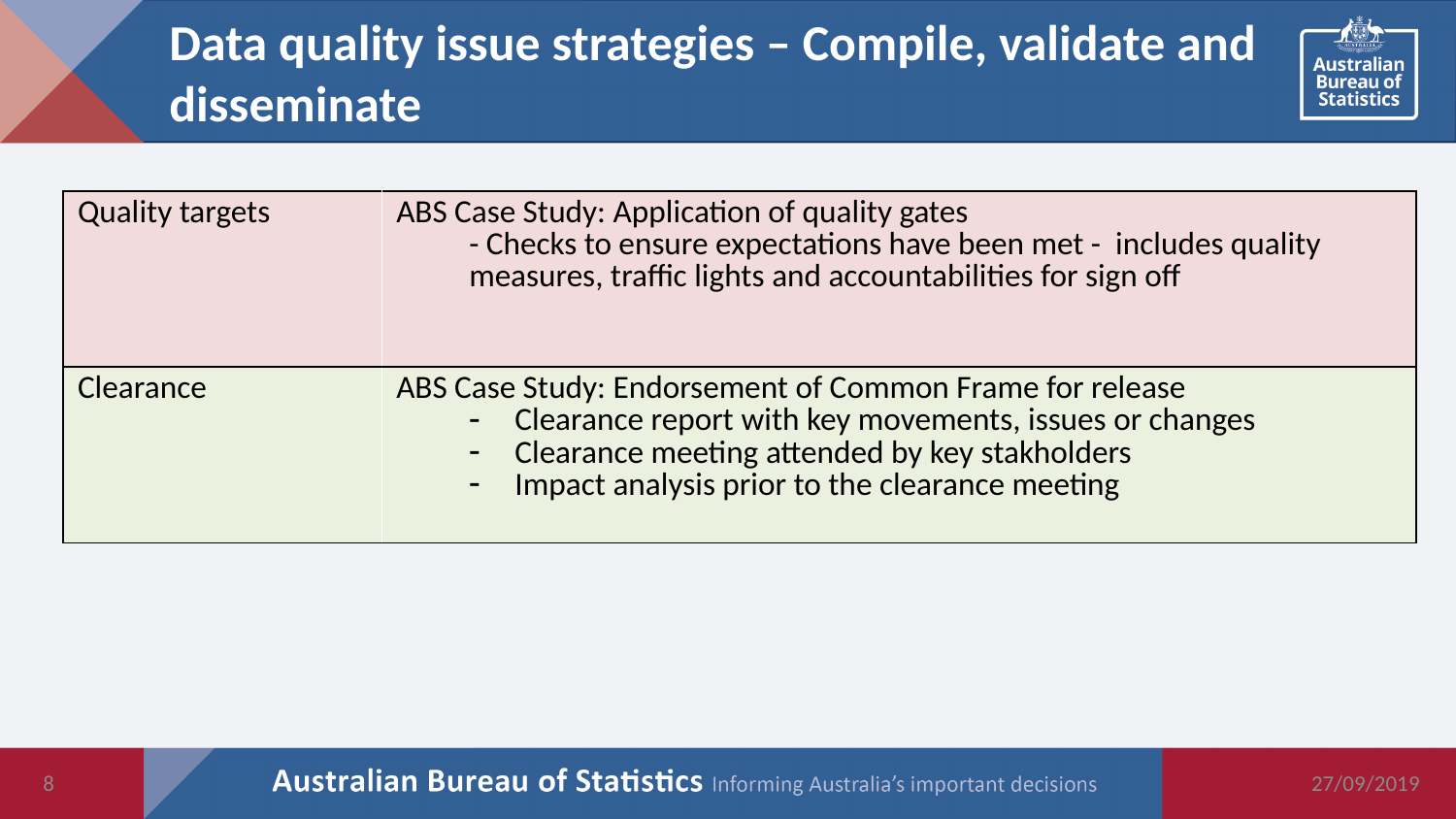

# Data quality issue strategies – Compile, validate and disseminate
| Quality targets | ABS Case Study: Application of quality gates - Checks to ensure expectations have been met - includes quality measures, traffic lights and accountabilities for sign off |
| --- | --- |
| Clearance | ABS Case Study: Endorsement of Common Frame for release Clearance report with key movements, issues or changes Clearance meeting attended by key stakholders Impact analysis prior to the clearance meeting |

8
27/09/2019